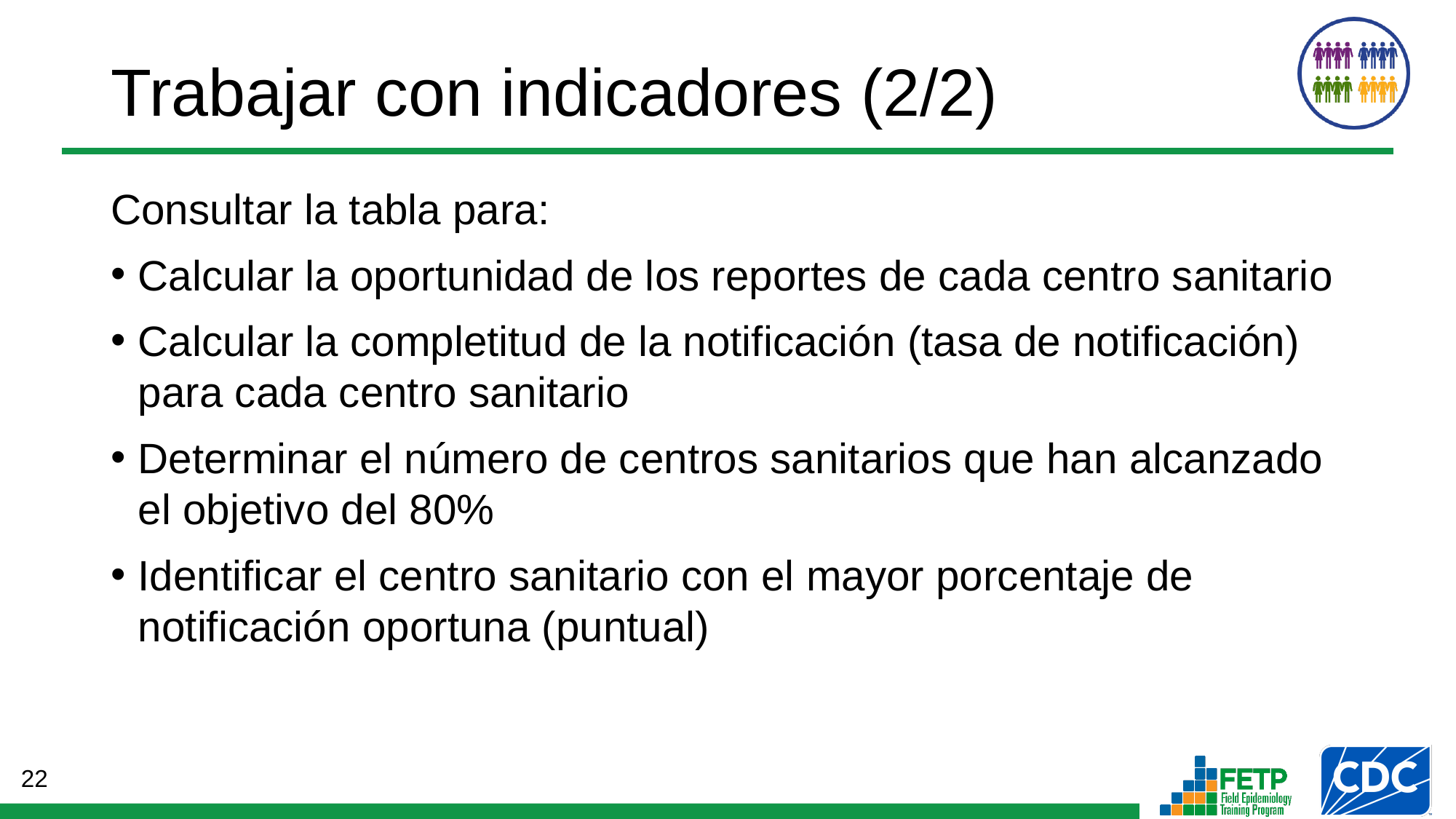

# Trabajar con indicadores (2/2)
Consultar la tabla para:
Calcular la oportunidad de los reportes de cada centro sanitario
Calcular la completitud de la notificación (tasa de notificación) para cada centro sanitario
Determinar el número de centros sanitarios que han alcanzado el objetivo del 80%
Identificar el centro sanitario con el mayor porcentaje de notificación oportuna (puntual)